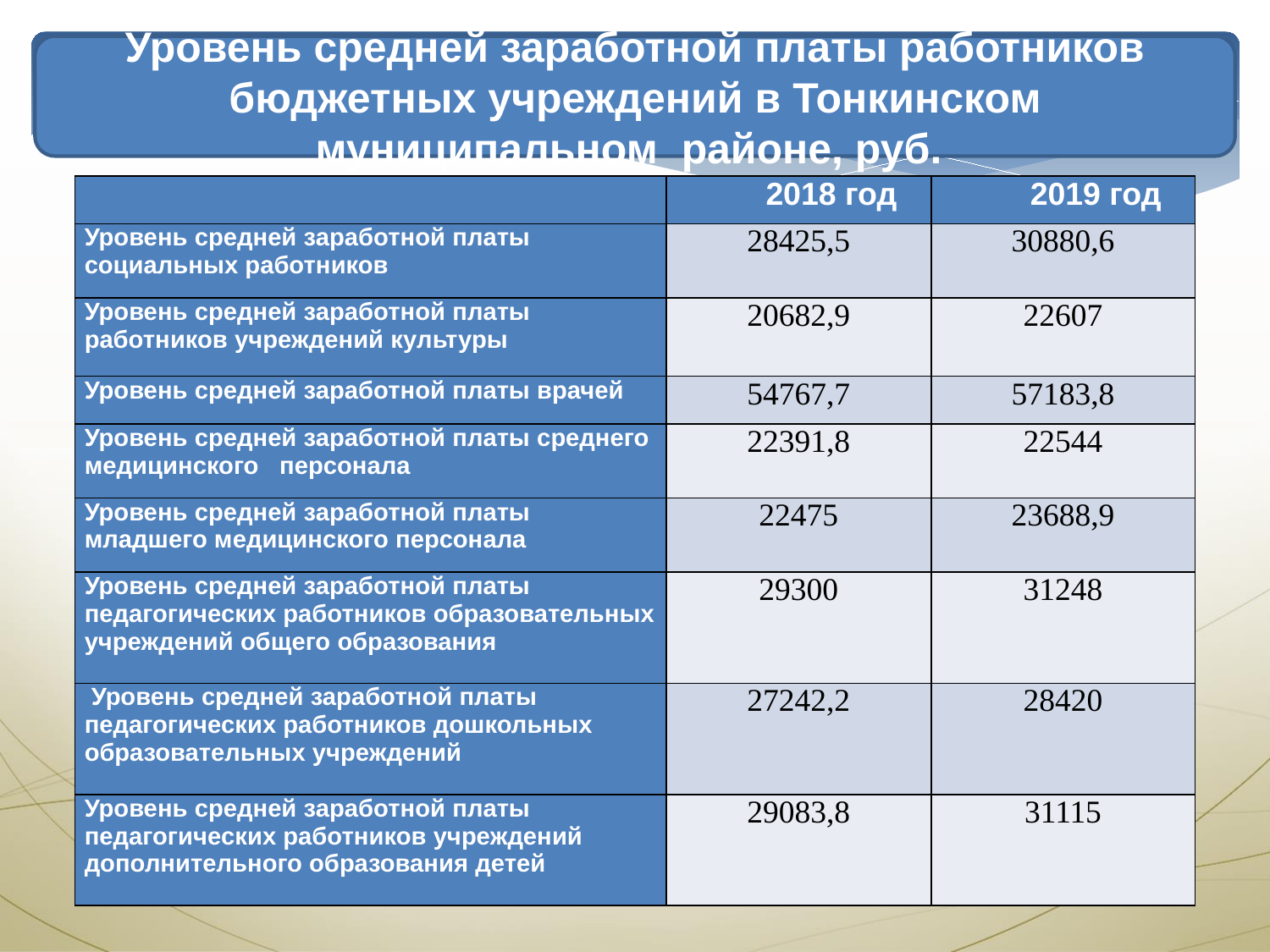

Уровень средней заработной платы работников бюджетных учреждений в Тонкинском муниципальном  районе, руб.
|  | 2018 год | 2019 год |
| --- | --- | --- |
| Уровень средней заработной платы социальных работников | 28425,5 | 30880,6 |
| Уровень средней заработной платы работников учреждений культуры | 20682,9 | 22607 |
| Уровень средней заработной платы врачей | 54767,7 | 57183,8 |
| Уровень средней заработной платы среднего медицинского персонала | 22391,8 | 22544 |
| Уровень средней заработной платы младшего медицинского персонала | 22475 | 23688,9 |
| Уровень средней заработной платы педагогических работников образовательных учреждений общего образования | 29300 | 31248 |
| Уровень средней заработной платы педагогических работников дошкольных образовательных учреждений | 27242,2 | 28420 |
| Уровень средней заработной платы педагогических работников учреждений дополнительного образования детей | 29083,8 | 31115 |